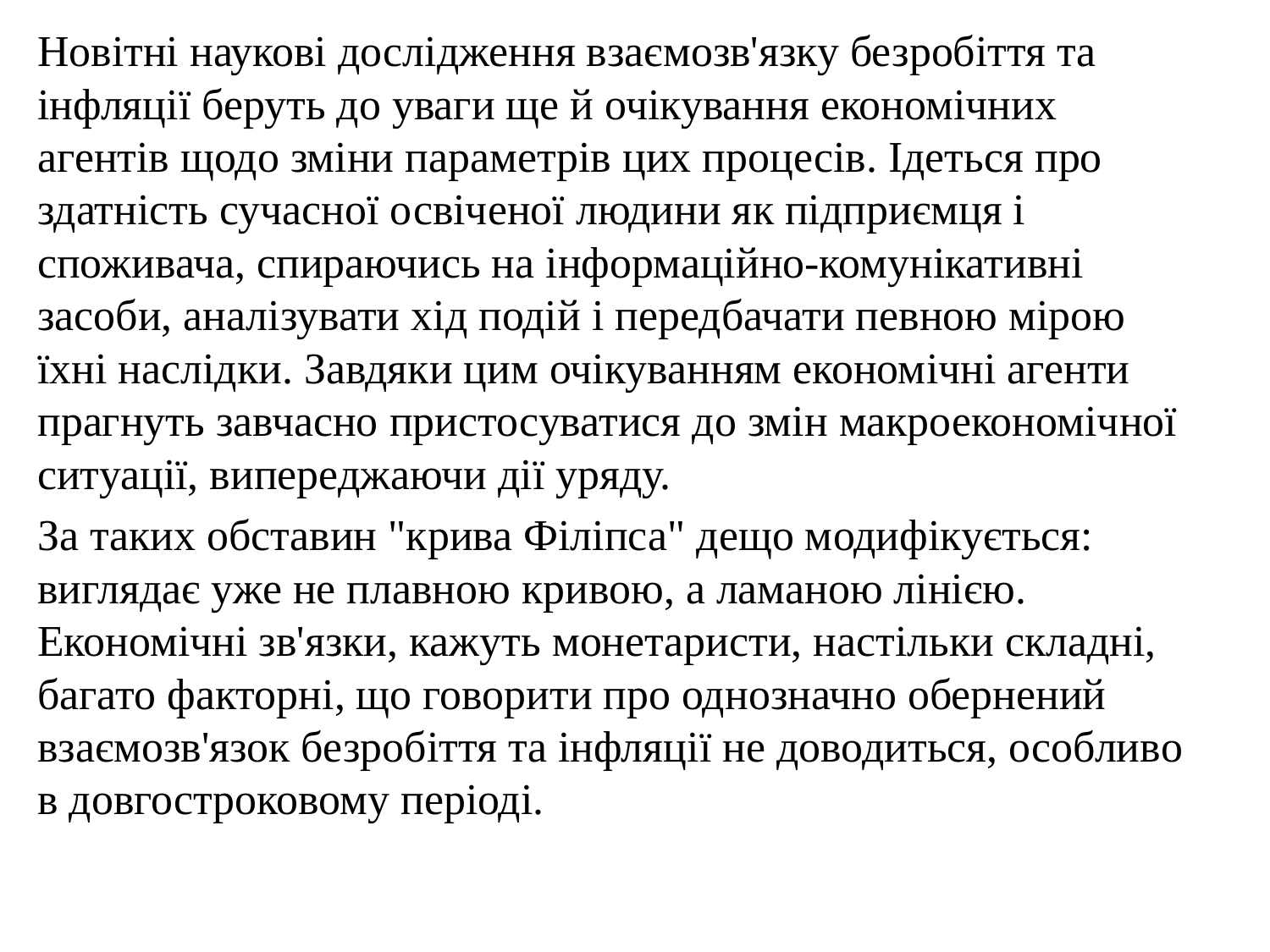

Новітні наукові дослідження взаємозв'язку безробіття та інфляції беруть до уваги ще й очікування економічних агентів щодо зміни параметрів цих процесів. Ідеться про здатність сучасної освіченої людини як підприємця і споживача, спираючись на інформаційно-комунікативні засоби, аналізувати хід подій і передбачати певною мірою їхні наслідки. Завдяки цим очікуванням економічні агенти прагнуть завчасно пристосуватися до змін макроекономічної ситуації, випереджаючи дії уряду.
За таких обставин "крива Філіпса" дещо модифікується: виглядає уже не плавною кривою, а ламаною лінією. Економічні зв'язки, кажуть монетаристи, настільки складні, багато факторні, що говорити про однозначно обернений взаємозв'язок безробіття та інфляції не доводиться, особливо в довгостроковому періоді.